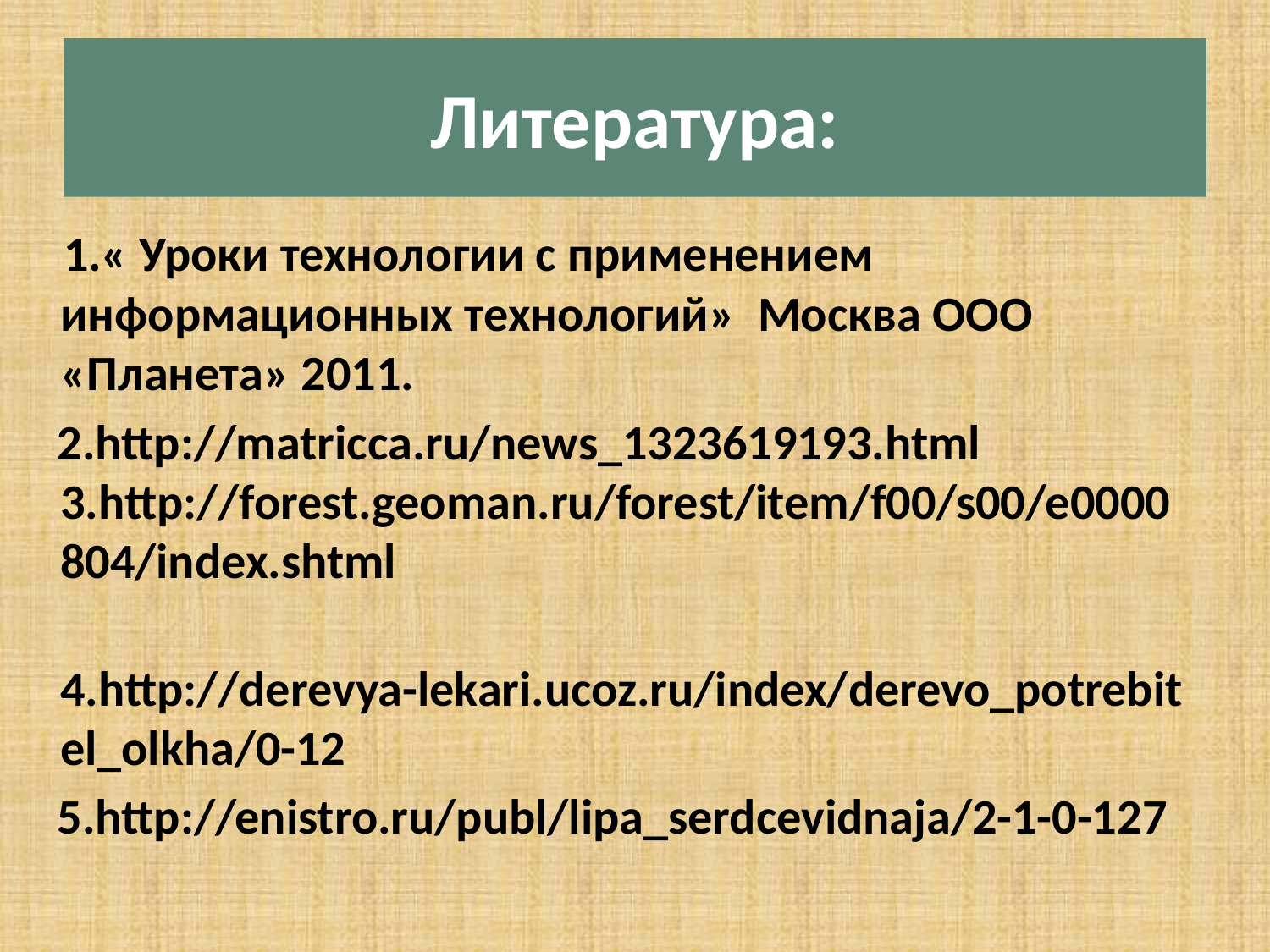

# Литература:
    1.« Уроки технологии с применением информационных технологий»  Москва ООО «Планета» 2011.
    2.http://matricca.ru/news_1323619193.html     3.http://forest.geoman.ru/forest/item/f00/s00/e0000804/index.shtml
    4.http://derevya-lekari.ucoz.ru/index/derevo_potrebitel_olkha/0-12
    5.http://enistro.ru/publ/lipa_serdcevidnaja/2-1-0-127